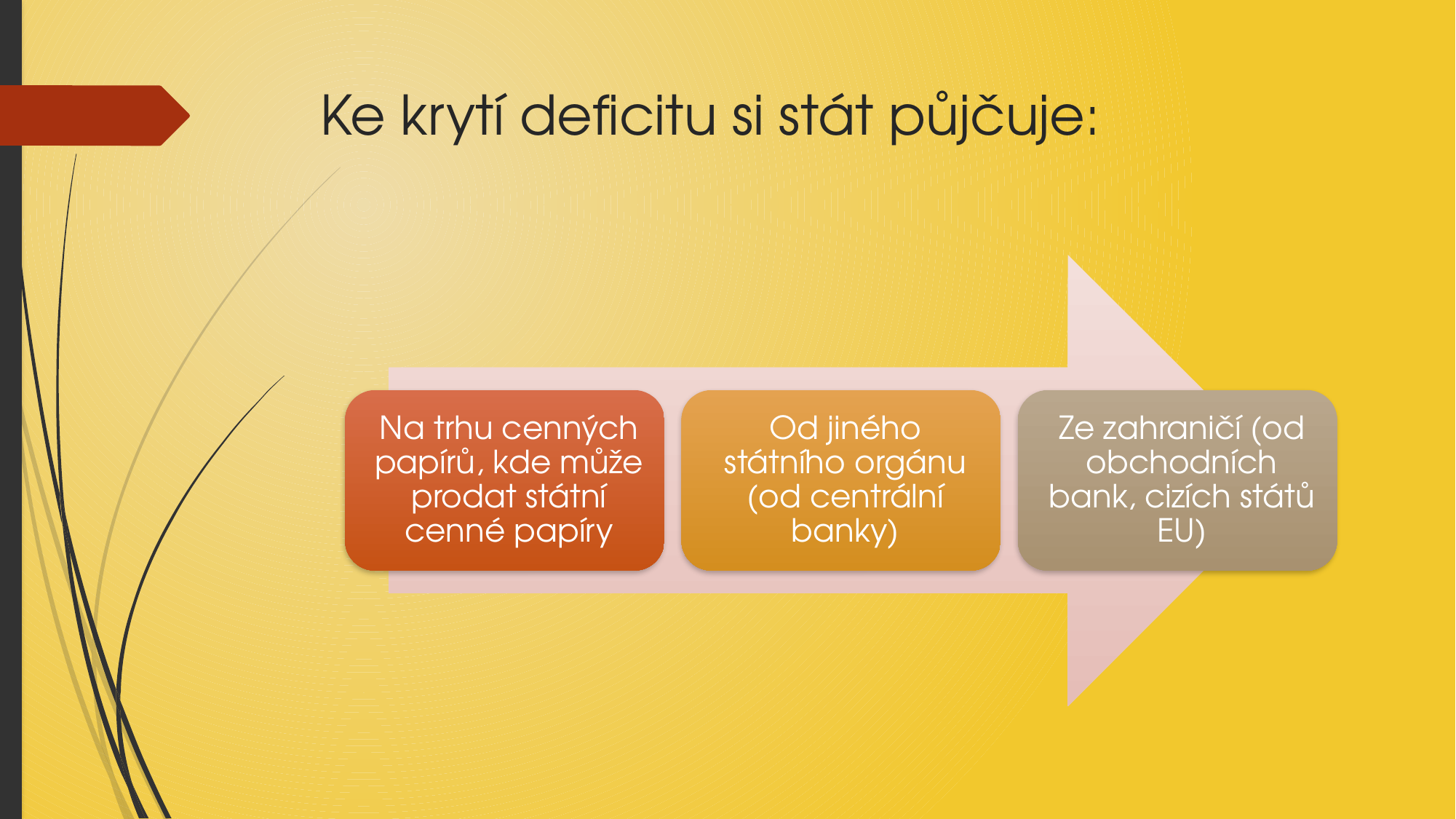

# Ke krytí deficitu si stát půjčuje:
Na trhu cenných papírů, kde může prodat státní cenné papíry
Od jiného státního orgánu (od centrální banky)
Ze zahraničí (od obchodních bank, cizích států EU)